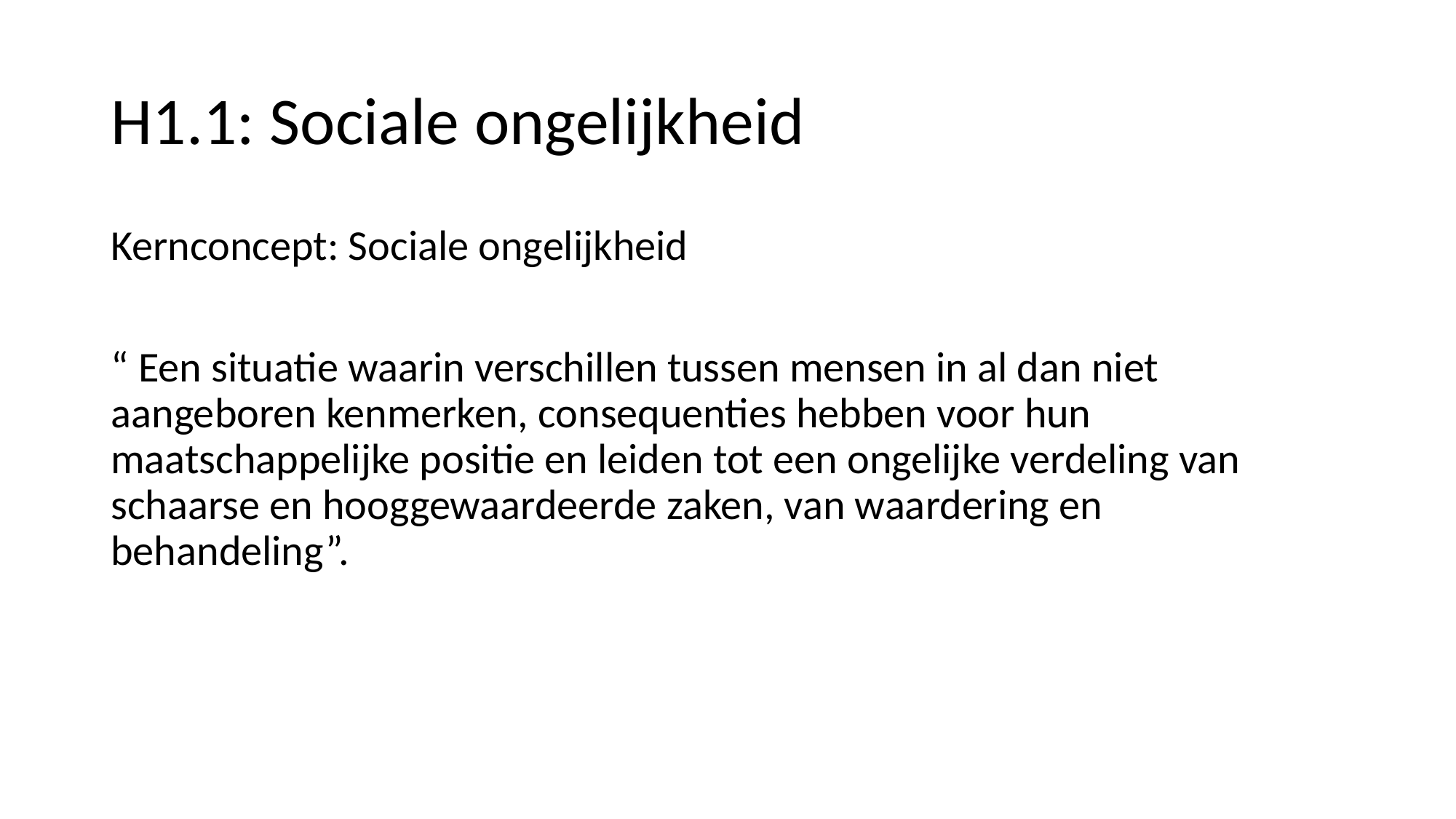

# H1.1: Sociale ongelijkheid
Kernconcept: Sociale ongelijkheid

“ Een situatie waarin verschillen tussen mensen in al dan niet aangeboren kenmerken, consequenties hebben voor hun maatschappelijke positie en leiden tot een ongelijke verdeling van schaarse en hooggewaardeerde zaken, van waardering en behandeling”.